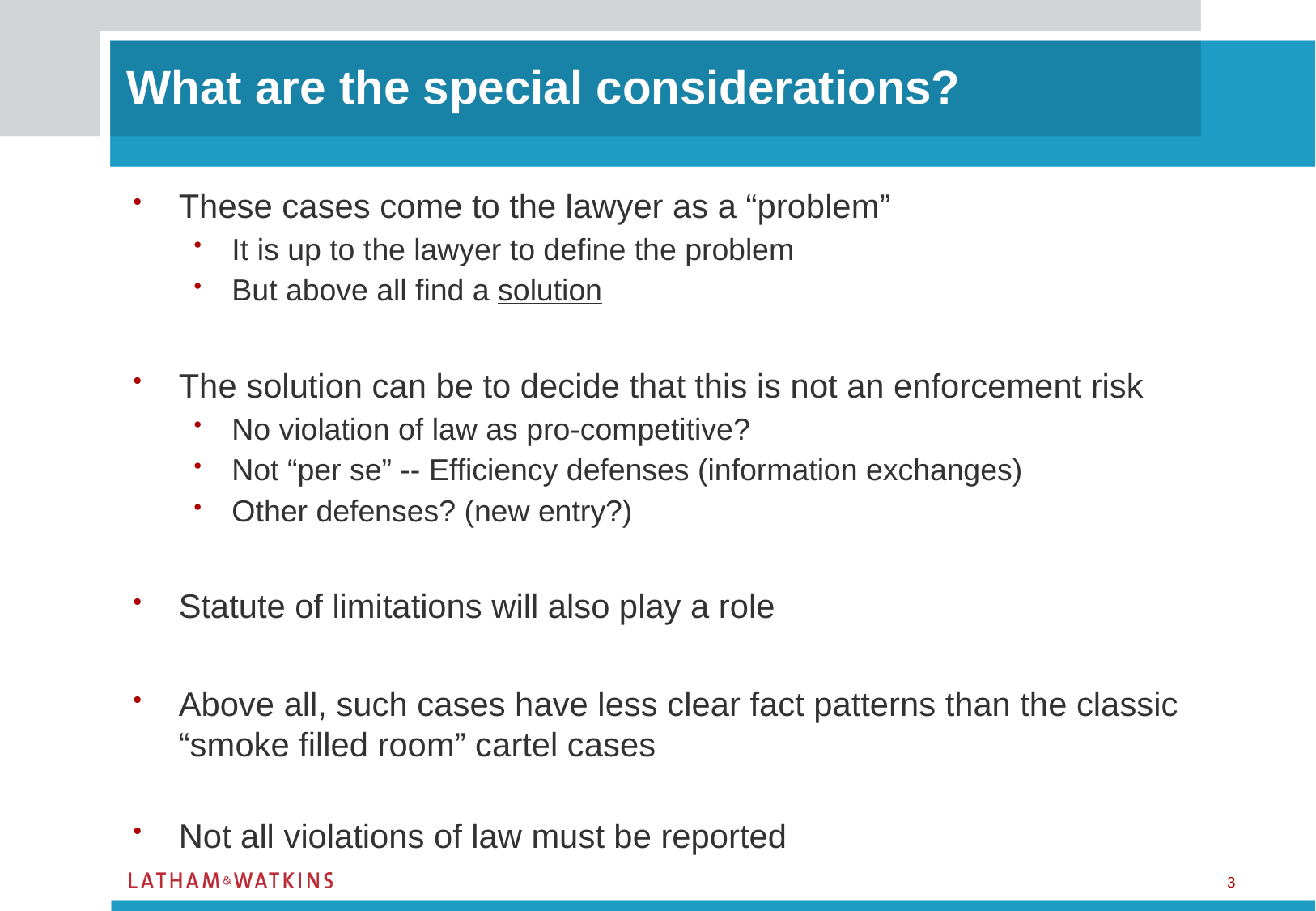

# What are the special considerations?
These cases come to the lawyer as a “problem”
It is up to the lawyer to define the problem
But above all find a solution

The solution can be to decide that this is not an enforcement risk
No violation of law as pro-competitive?
Not “per se” -- Efficiency defenses (information exchanges)
Other defenses? (new entry?)

Statute of limitations will also play a role

Above all, such cases have less clear fact patterns than the classic “smoke filled room” cartel cases

Not all violations of law must be reported

3